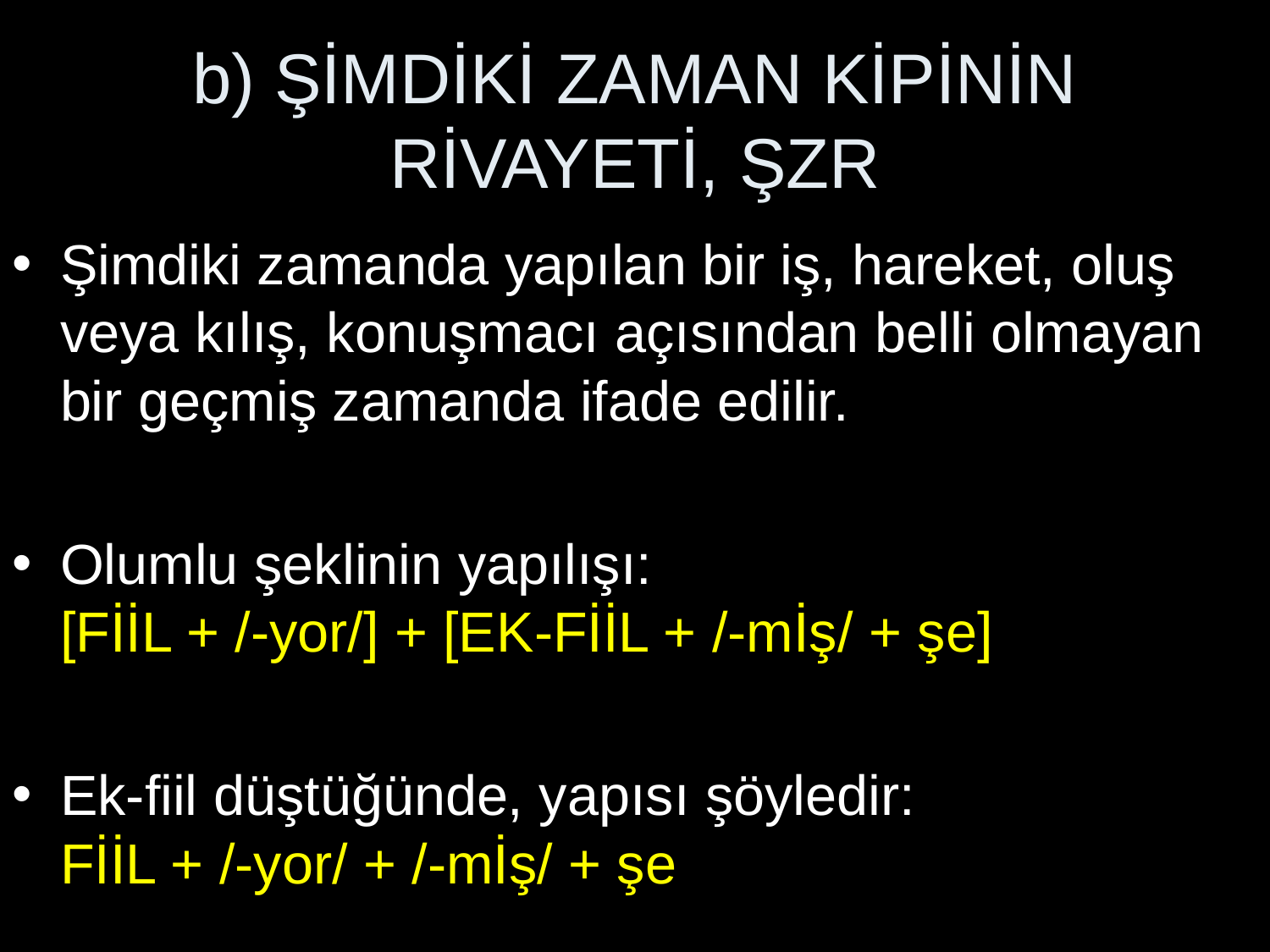

# b) ŞİMDİKİ ZAMAN KİPİNİN RİVAYETİ, ŞZR
Şimdiki zamanda yapılan bir iş, hareket, oluş veya kılış, konuşmacı açısından belli olmayan bir geçmiş zamanda ifade edilir.

Olumlu şeklinin yapılışı:
[FİİL + /-yor/] + [EK-FİİL + /-mİş/ + şe]

Ek-fiil düştüğünde, yapısı şöyledir:
FİİL + /-yor/ + /-mİş/ + şe